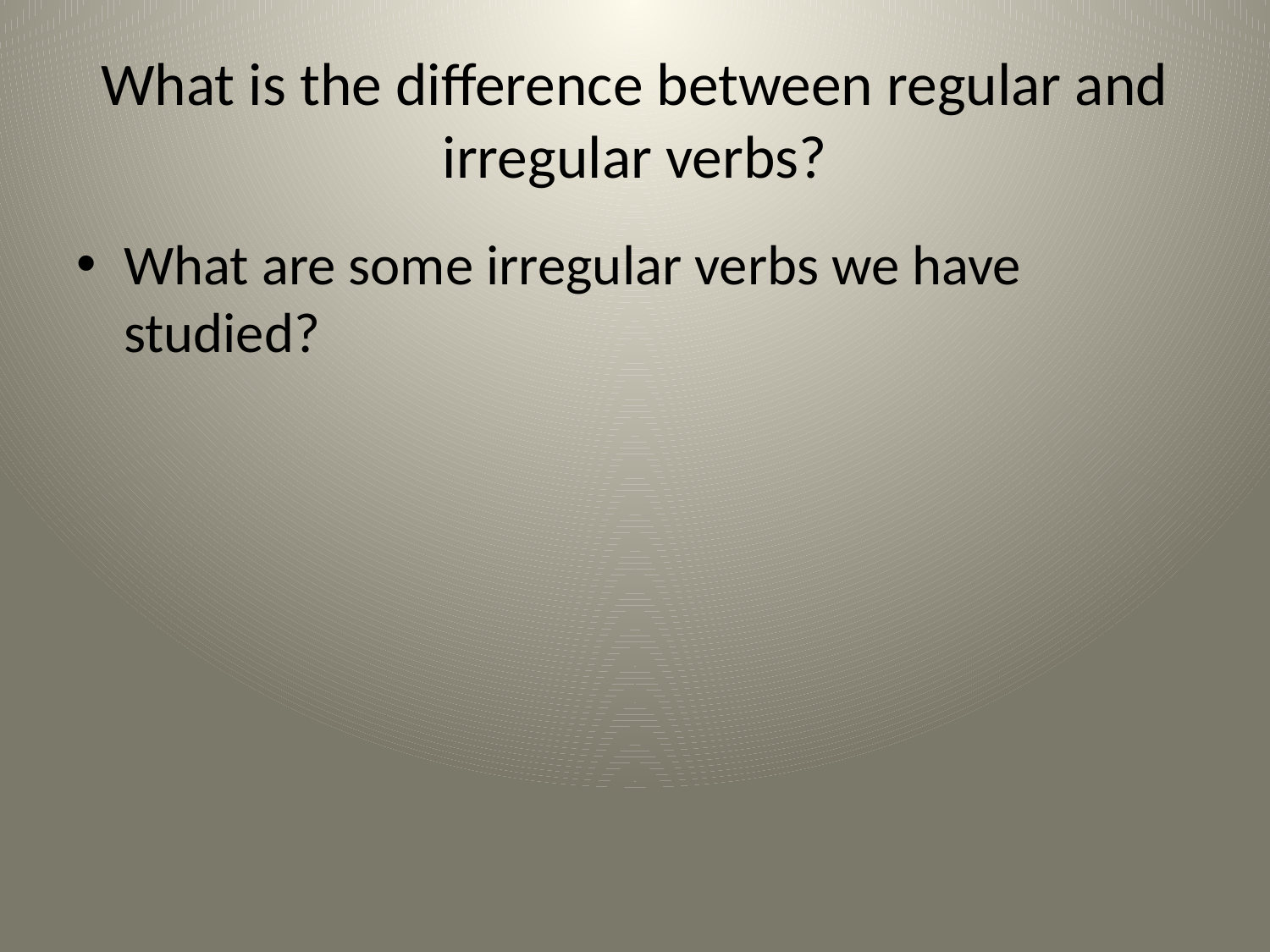

# What is the difference between regular and irregular verbs?
What are some irregular verbs we have studied?